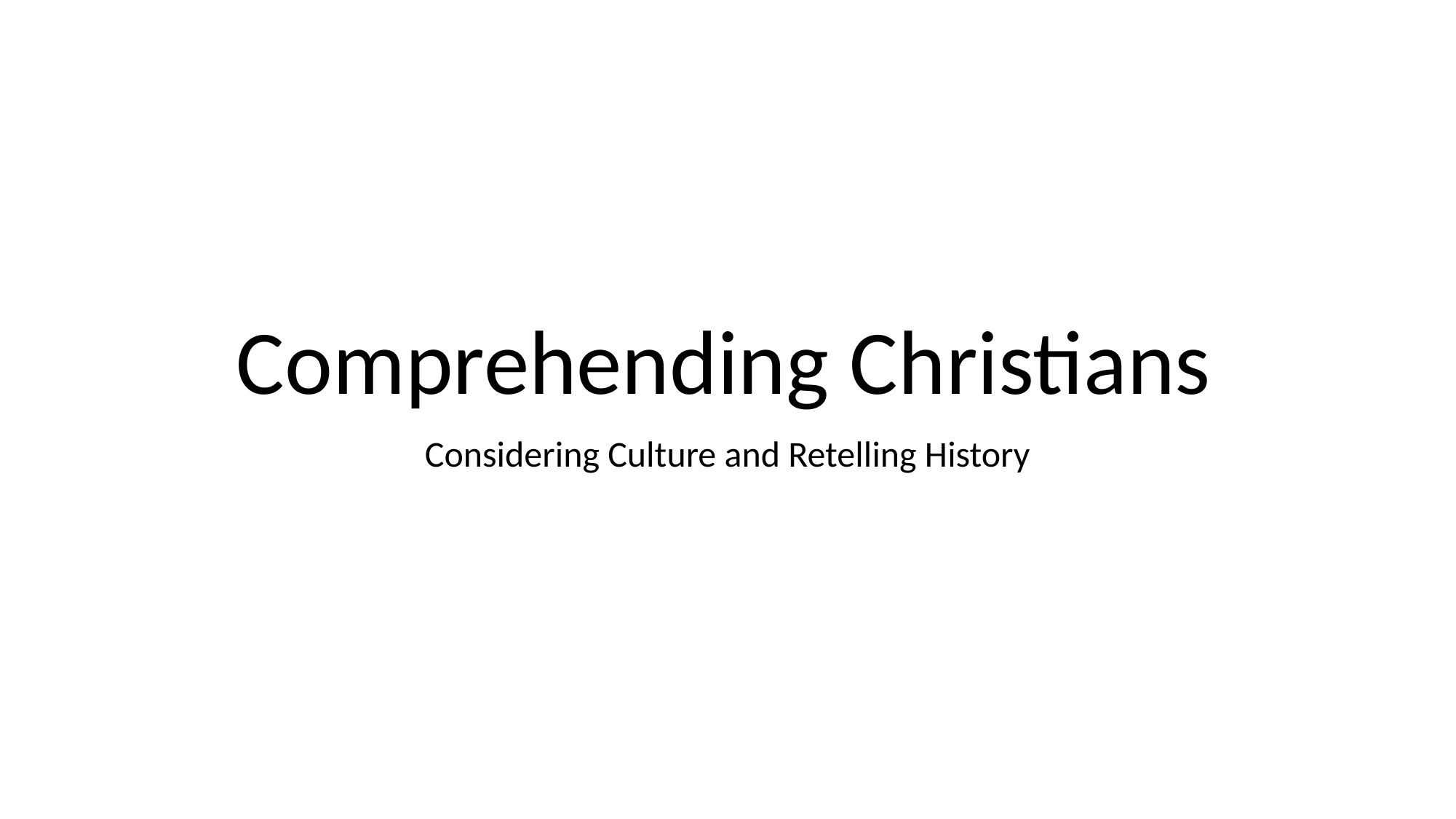

# Comprehending Christians
Considering Culture and Retelling History